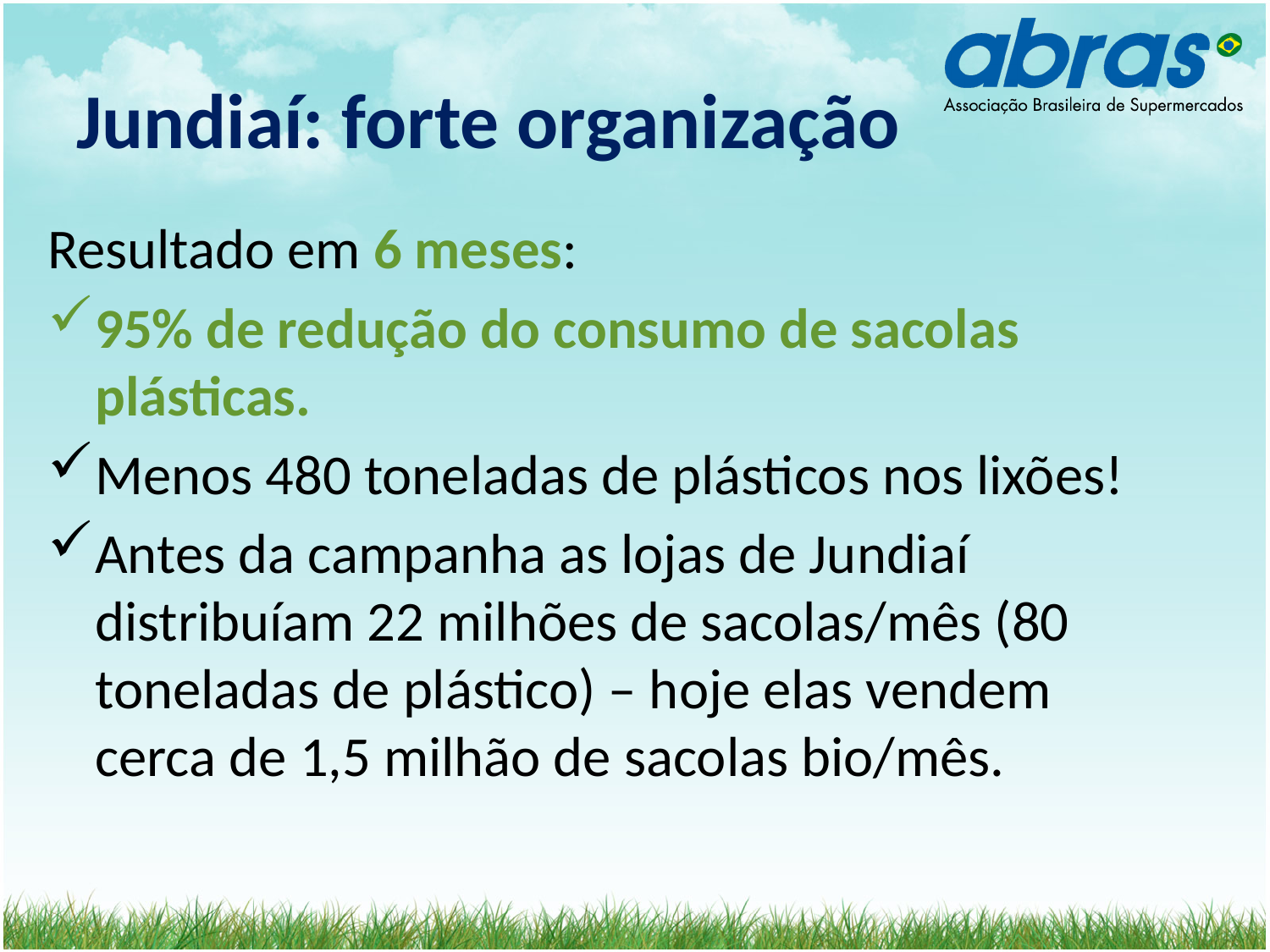

# Jundiaí: forte organização
Resultado em 6 meses:
95% de redução do consumo de sacolas plásticas.
Menos 480 toneladas de plásticos nos lixões!
Antes da campanha as lojas de Jundiaí distribuíam 22 milhões de sacolas/mês (80 toneladas de plástico) – hoje elas vendem cerca de 1,5 milhão de sacolas bio/mês.